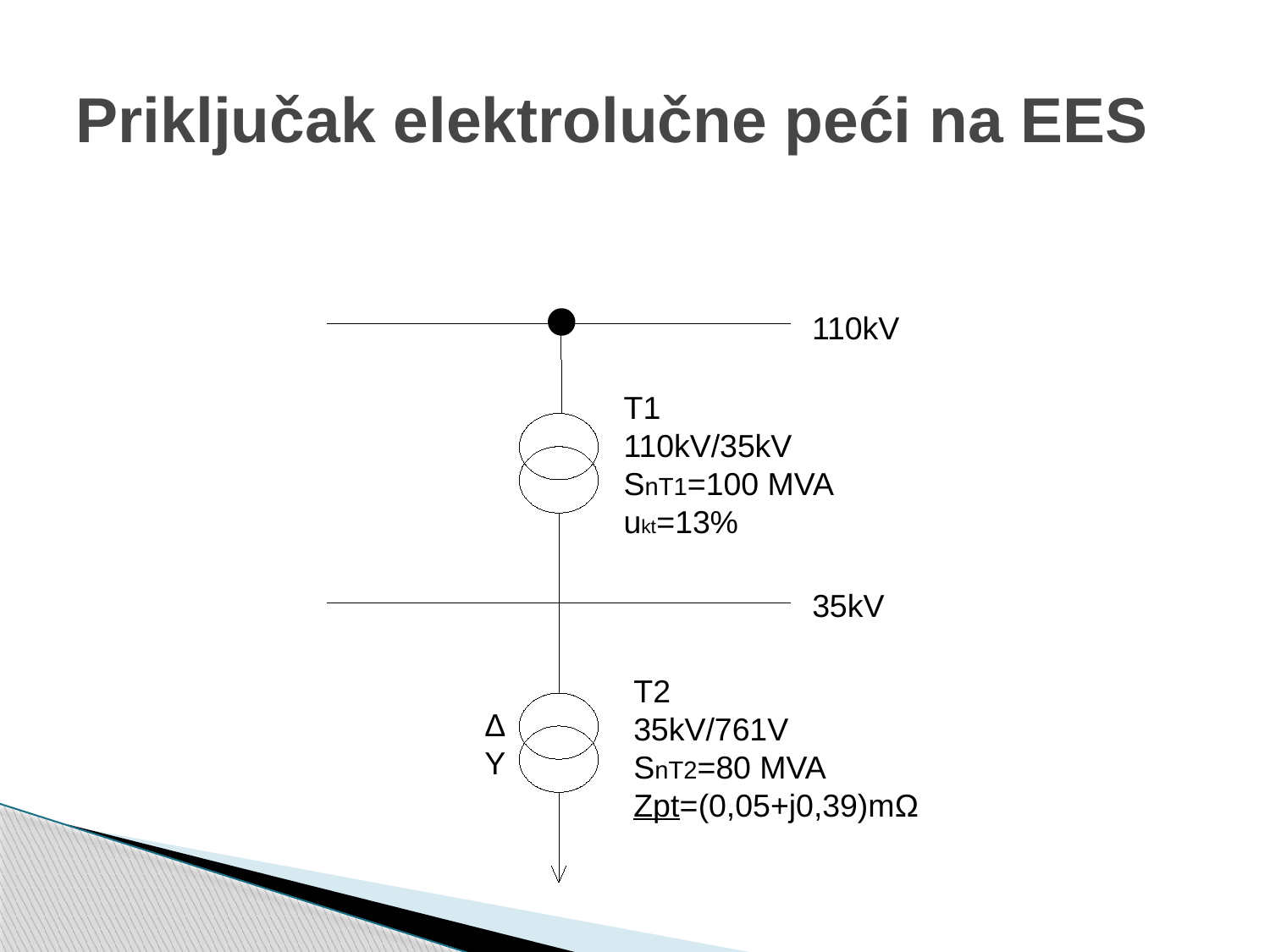

# Priključak elektrolučne peći na EES
110kV

T1
110kV/35kV
SnT1=100 MVA
ukt=13%

35kV

T2
35kV/761V
SnT2=80 MVA
Zpt=(0,05+j0,39)mΩ

Δ
Y